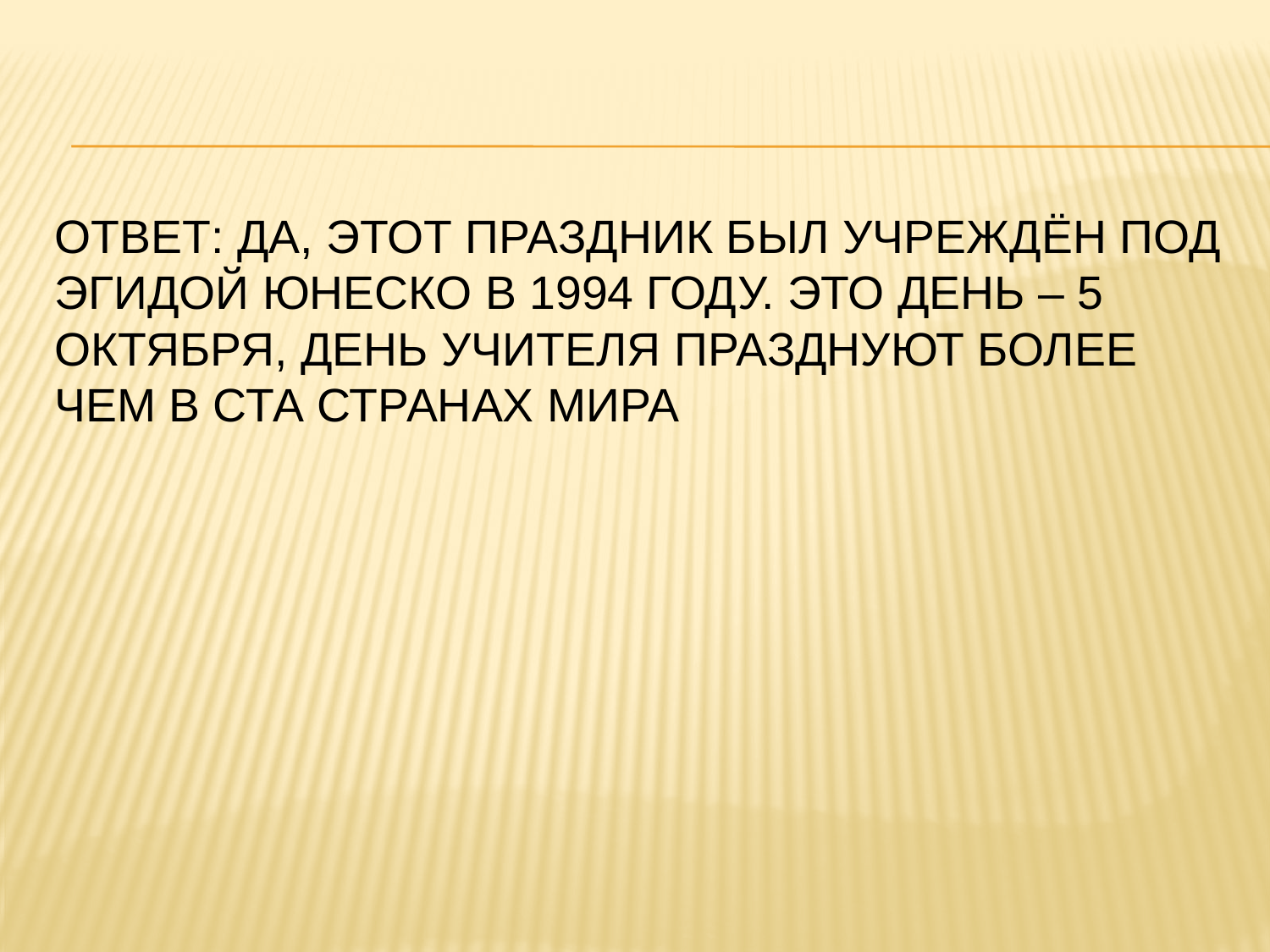

# Ответ: да, этот праздник был учреждён под эгидой ЮНЕСКО в 1994 году. Это день – 5 октября, День учителя празднуют более чем в ста странах мира